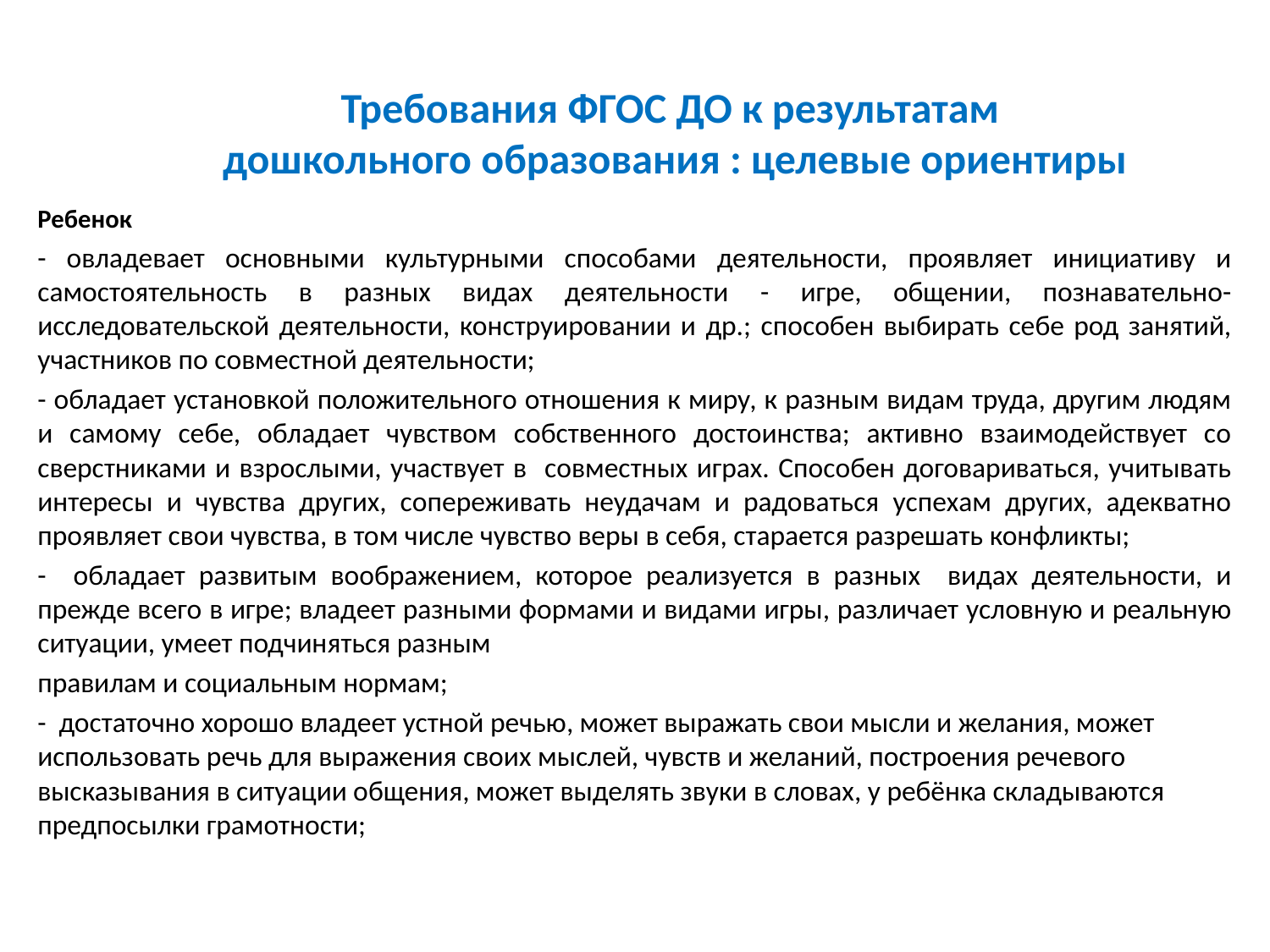

# Требования ФГОС ДО к результатам  дошкольного образования : целевые ориентиры
Ребенок
- овладевает основными культурными способами деятельности, проявляет инициативу и самостоятельность в разных видах деятельности - игре, общении, познавательно-исследовательской деятельности, конструировании и др.; способен выбирать себе род занятий, участников по совместной деятельности;
- обладает установкой положительного отношения к миру, к разным видам труда, другим людям и самому себе, обладает чувством собственного достоинства; активно взаимодействует со сверстниками и взрослыми, участвует в  совместных играх. Способен договариваться, учитывать интересы и чувства других, сопереживать неудачам и радоваться успехам других, адекватно проявляет свои чувства, в том числе чувство веры в себя, старается разрешать конфликты;
-  обладает развитым воображением, которое реализуется в разных  видах деятельности, и прежде всего в игре; владеет разными формами и видами игры, различает условную и реальную ситуации, умеет подчиняться разным
правилам и социальным нормам;
-  достаточно хорошо владеет устной речью, может выражать свои мысли и желания, может использовать речь для выражения своих мыслей, чувств и желаний, построения речевого высказывания в ситуации общения, может выделять звуки в словах, у ребёнка складываются предпосылки грамотности;